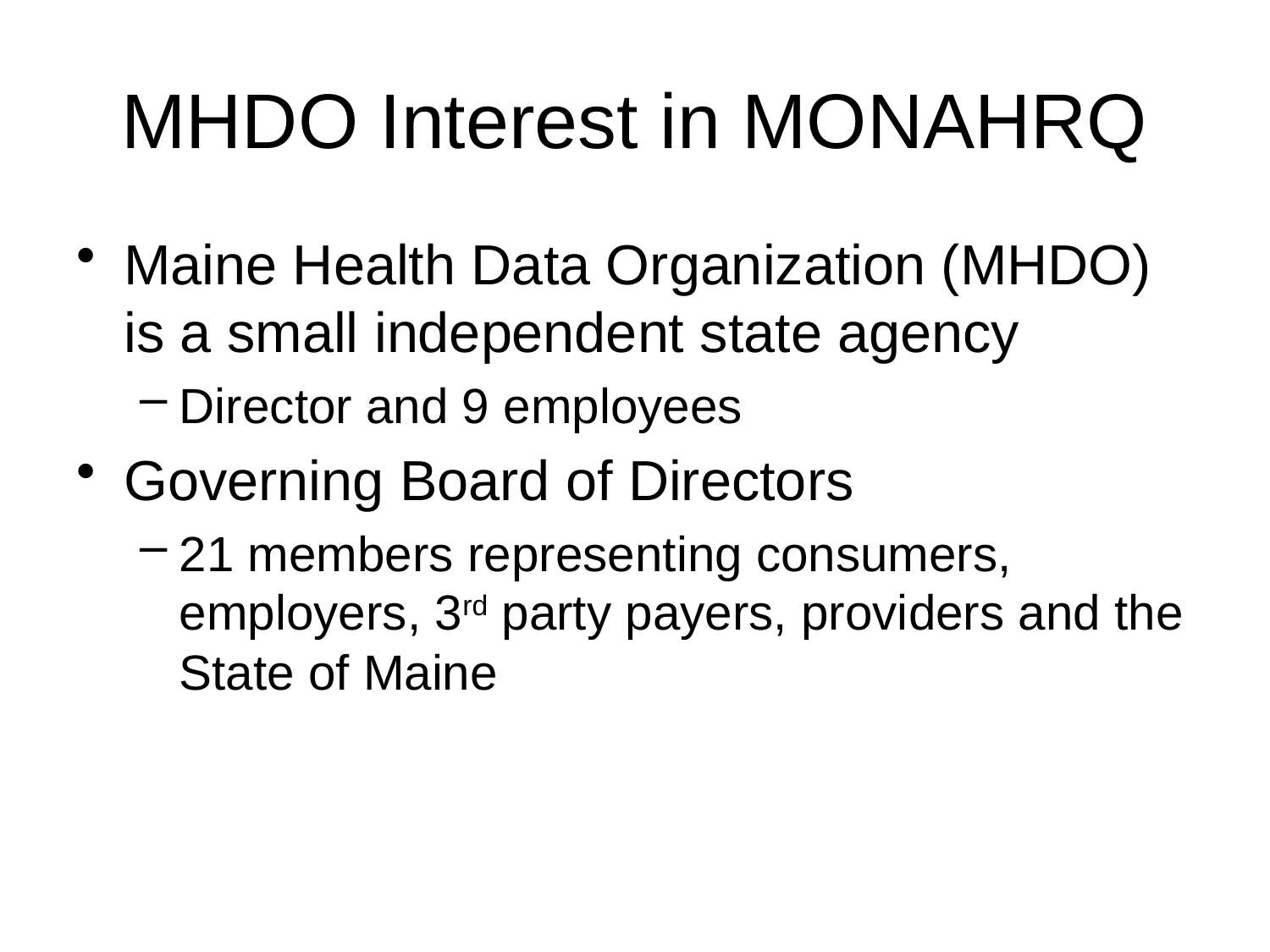

# MHDO Interest in MONAHRQ
Maine Health Data Organization (MHDO) is a small independent state agency
Director and 9 employees
Governing Board of Directors
21 members representing consumers, employers, 3rd party payers, providers and the State of Maine